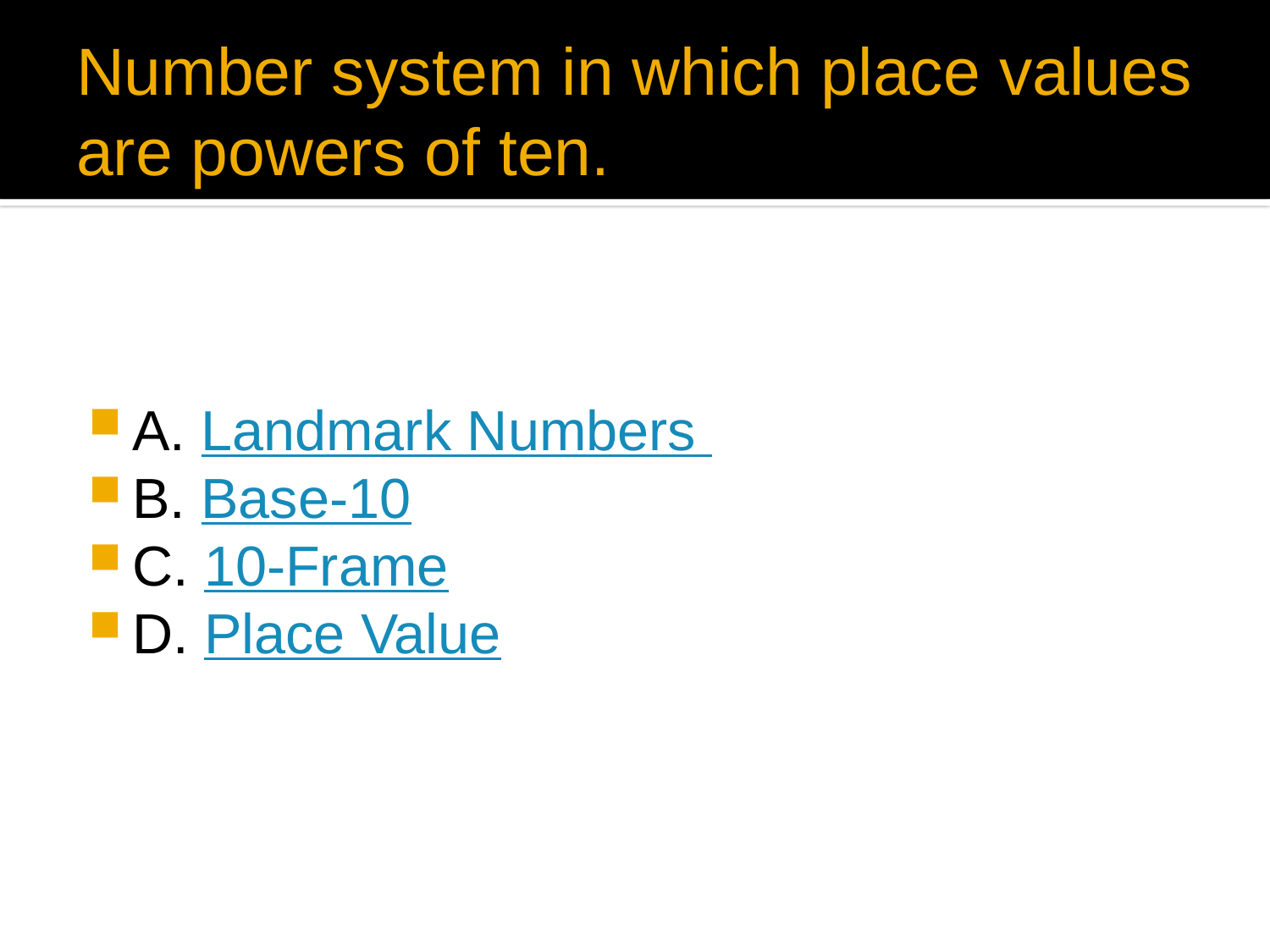

# Number system in which place values are powers of ten.

A. Landmark Numbers
B. Base-10
C. 10-Frame
D. Place Value